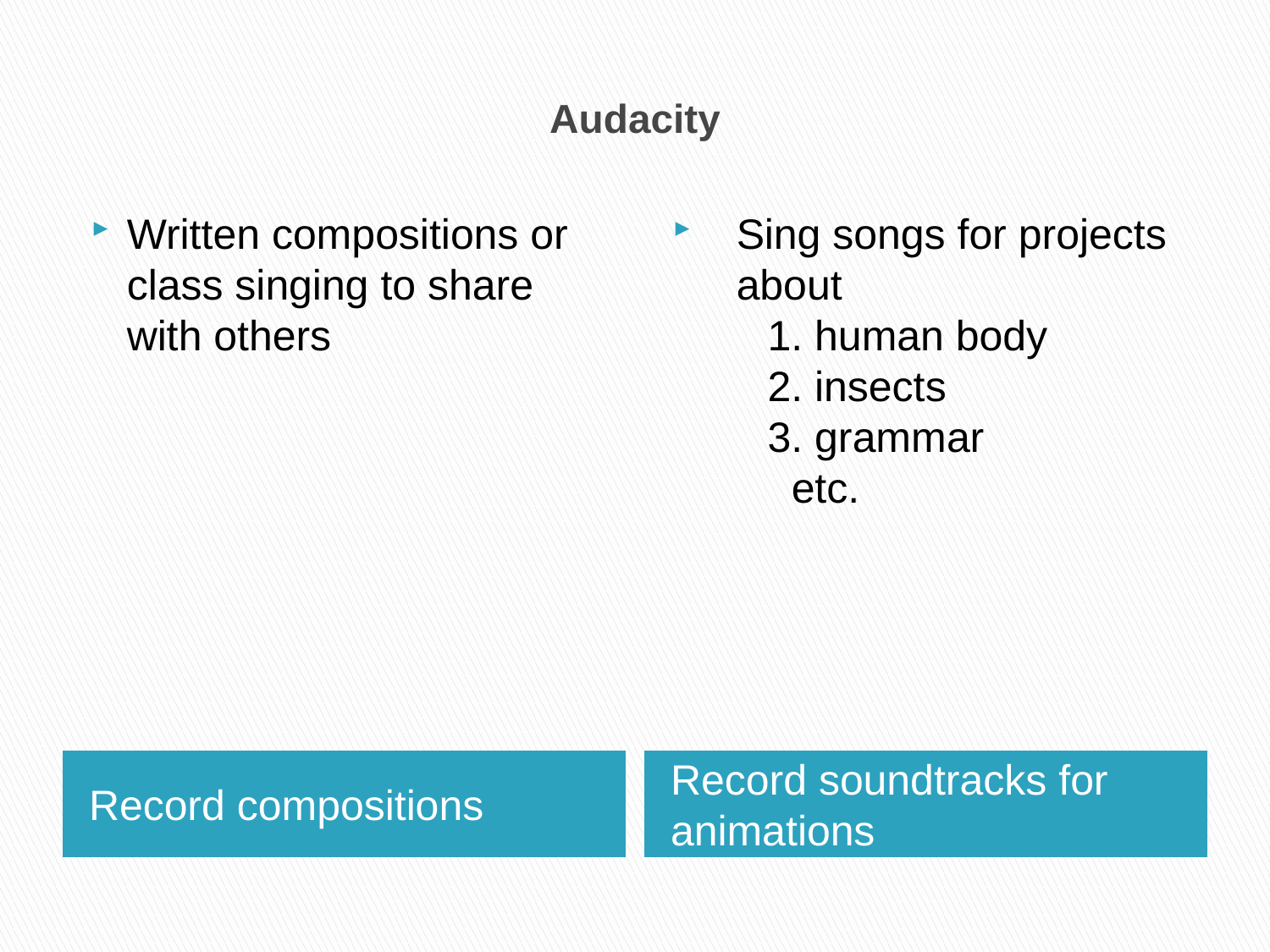

# Audacity
Written compositions or class singing to share with others
Sing songs for projects about
        1. human body
        2. insects
        3. grammar
          etc.
Record compositions
Record soundtracks for animations